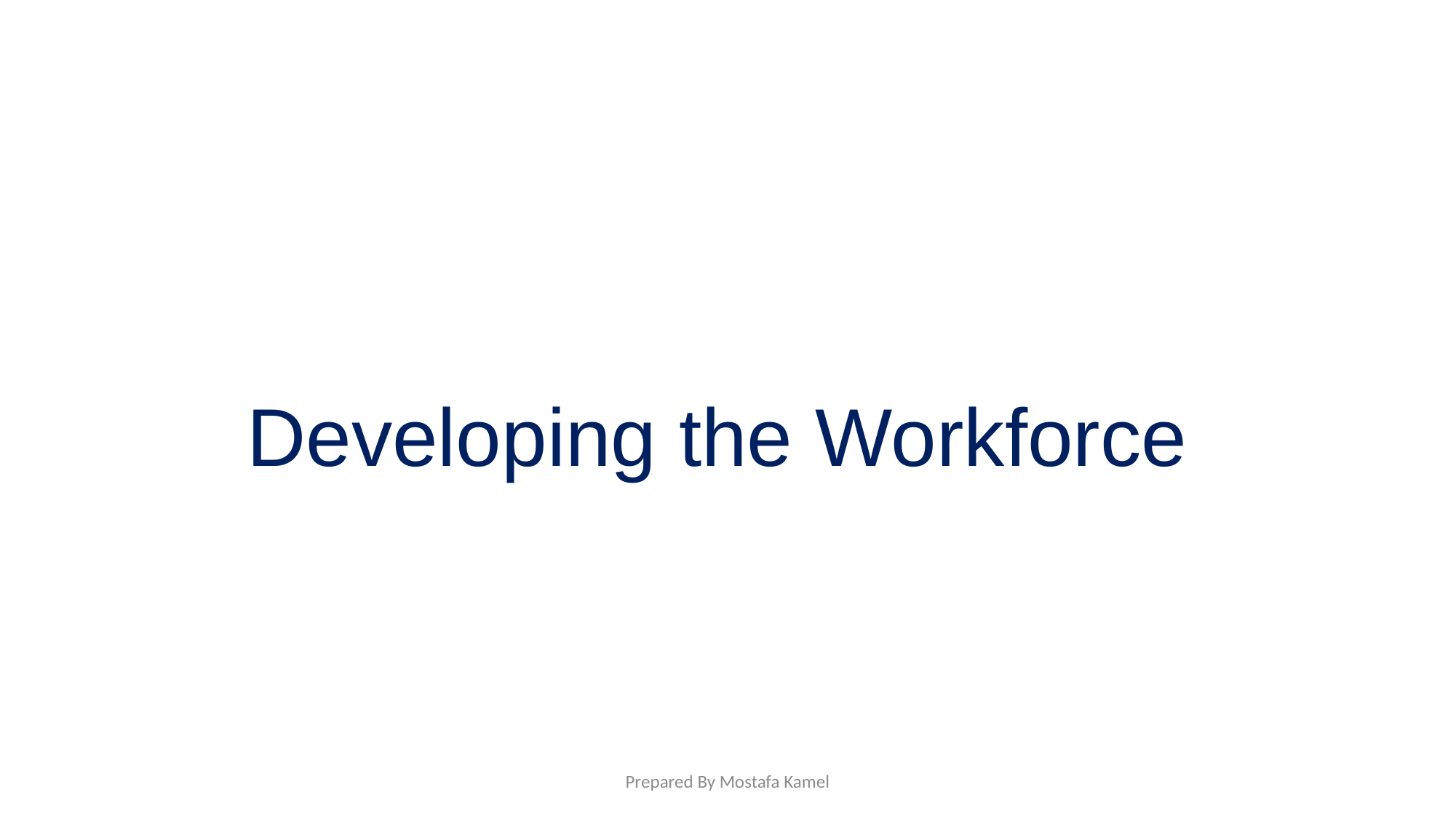

# Developing the Workforce
Prepared By Mostafa Kamel